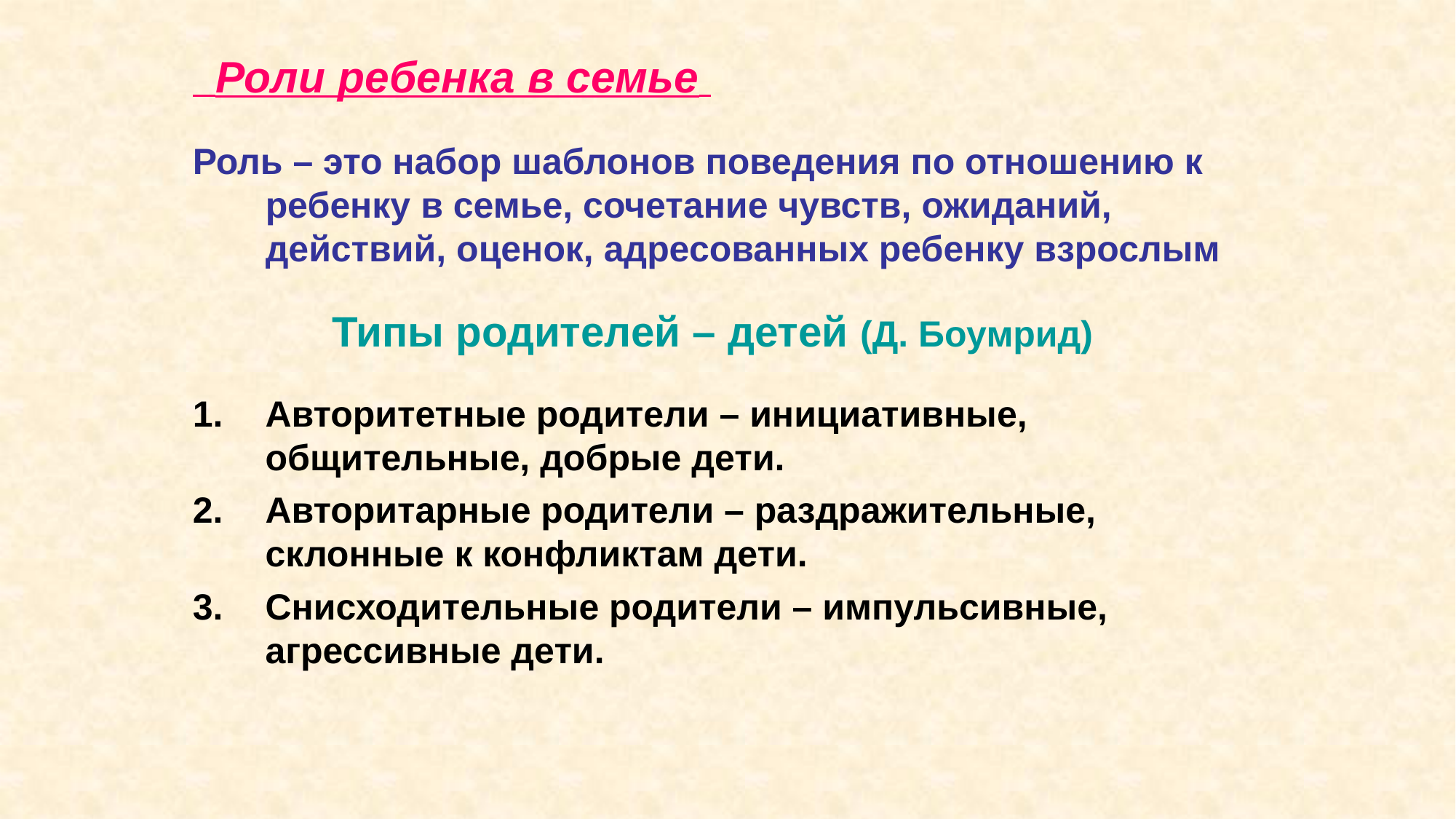

# Роли ребенка в семье

Роль – это набор шаблонов поведения по отношению к ребенку в семье, сочетание чувств, ожиданий, действий, оценок, адресованных ребенку взрослым

Типы родителей – детей (Д. Боумрид)

Авторитетные родители – инициативные, общительные, добрые дети.
Авторитарные родители – раздражительные, склонные к конфликтам дети.
Снисходительные родители – импульсивные, агрессивные дети.